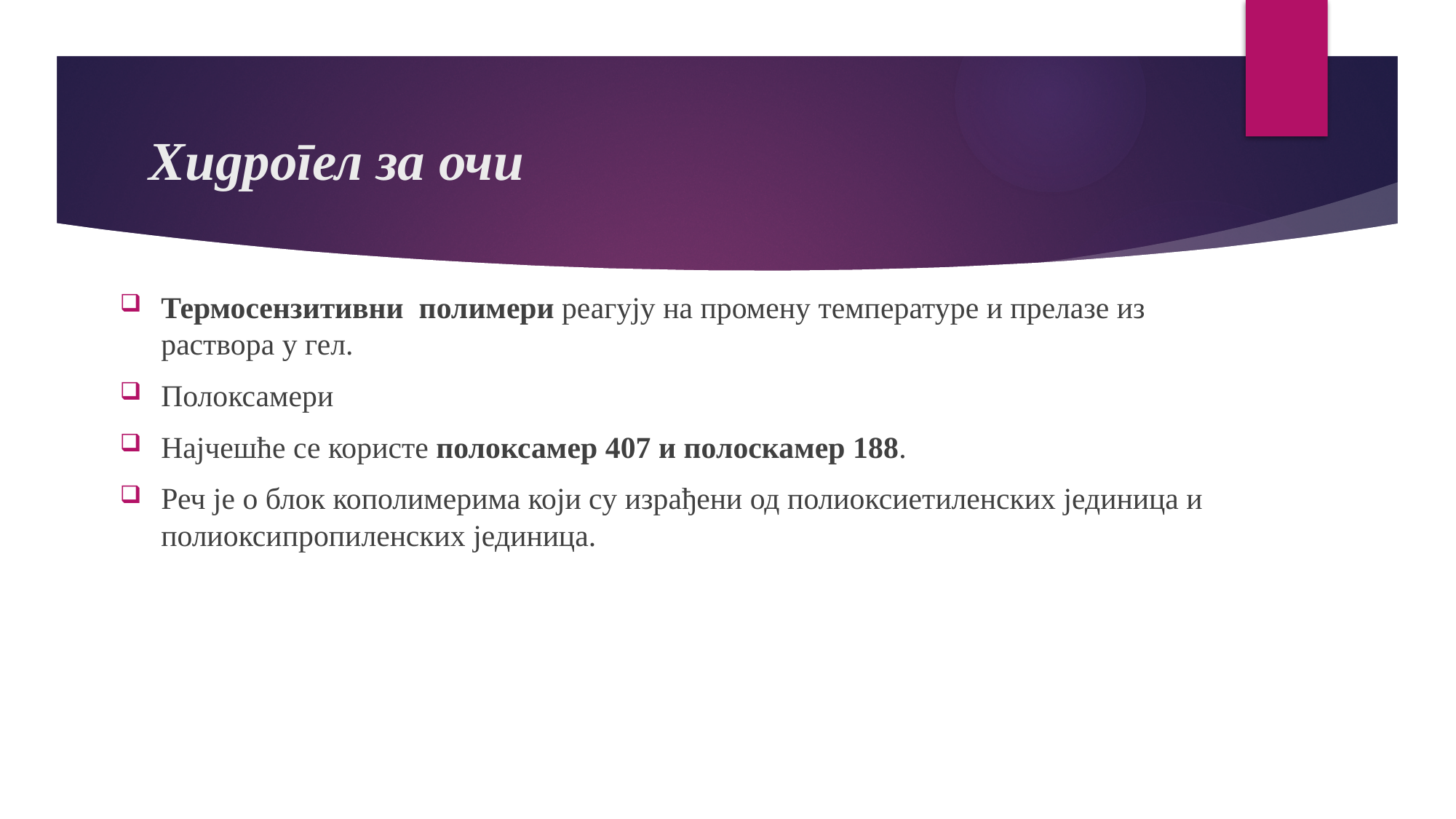

# Хидрогел за очи
Термосензитивни  полимери реагују на промену температуре и прелазе из раствора у гел.
Полоксамери
Најчешће се користе полоксамер 407 и полоскамер 188.
Реч је о блок кополимерима који су израђени од полиоксиетиленских јединица и полиоксипропиленских јединица.